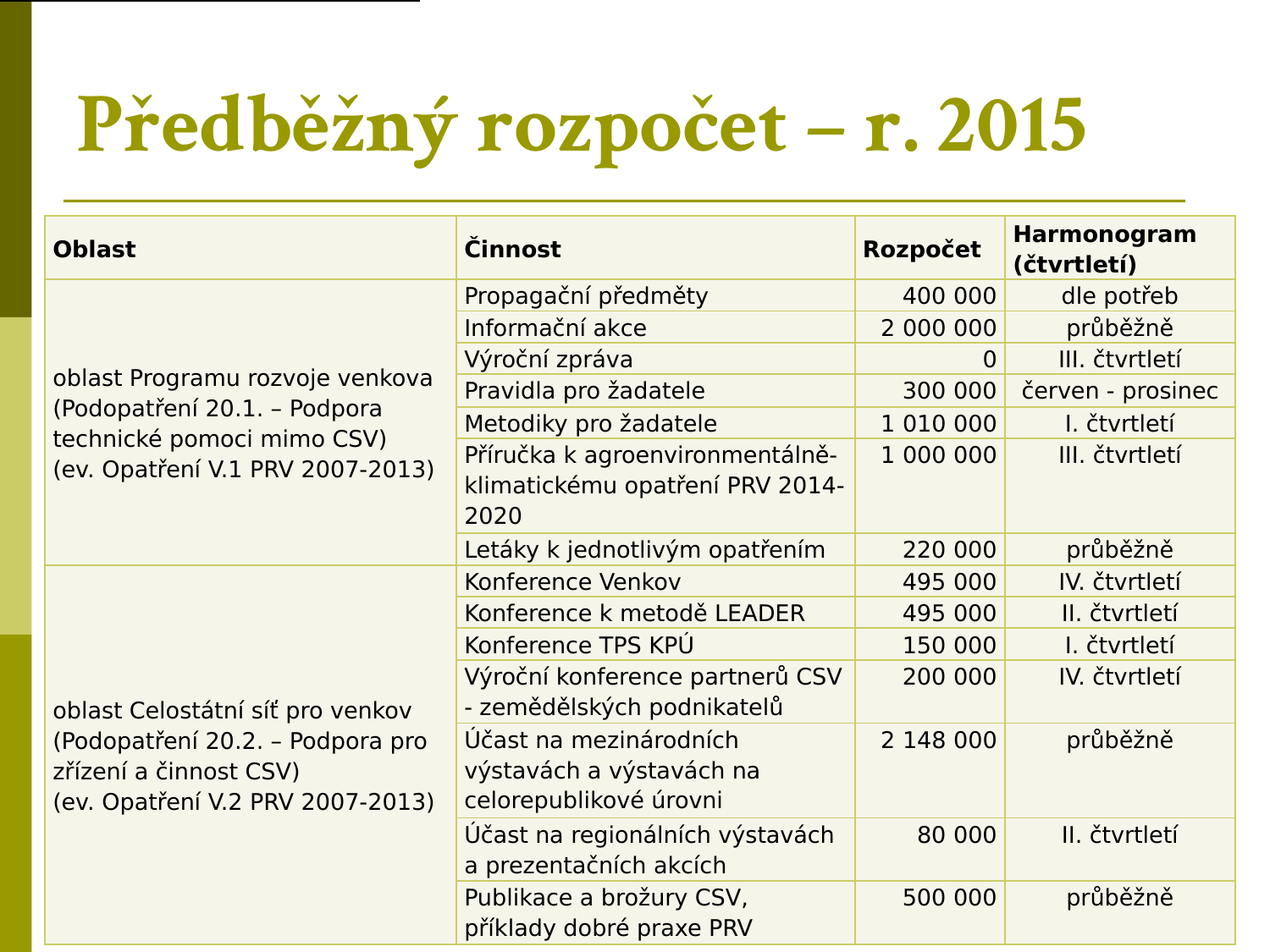

# Předběžný rozpočet – r. 2015
| Oblast | Činnost | Rozpočet | Harmonogram (čtvrtletí) |
| --- | --- | --- | --- |
| oblast Programu rozvoje venkova (Podopatření 20.1. – Podpora technické pomoci mimo CSV) (ev. Opatření V.1 PRV 2007-2013) | Propagační předměty | 400 000 | dle potřeb |
|  | Informační akce | 2 000 000 | průběžně |
|  | Výroční zpráva | 0 | III. čtvrtletí |
|  | Pravidla pro žadatele | 300 000 | červen - prosinec |
|  | Metodiky pro žadatele | 1 010 000 | I. čtvrtletí |
|  | Příručka k agroenvironmentálně-klimatickému opatření PRV 2014-2020 | 1 000 000 | III. čtvrtletí |
|  | Letáky k jednotlivým opatřením | 220 000 | průběžně |
| oblast Celostátní síť pro venkov (Podopatření 20.2. – Podpora pro zřízení a činnost CSV) (ev. Opatření V.2 PRV 2007-2013) | Konference Venkov | 495 000 | IV. čtvrtletí |
|  | Konference k metodě LEADER | 495 000 | II. čtvrtletí |
|  | Konference TPS KPÚ | 150 000 | I. čtvrtletí |
|  | Výroční konference partnerů CSV - zemědělských podnikatelů | 200 000 | IV. čtvrtletí |
|  | Účast na mezinárodních výstavách a výstavách na celorepublikové úrovni | 2 148 000 | průběžně |
|  | Účast na regionálních výstavách a prezentačních akcích | 80 000 | II. čtvrtletí |
|  | Publikace a brožury CSV, příklady dobré praxe PRV | 500 000 | průběžně |